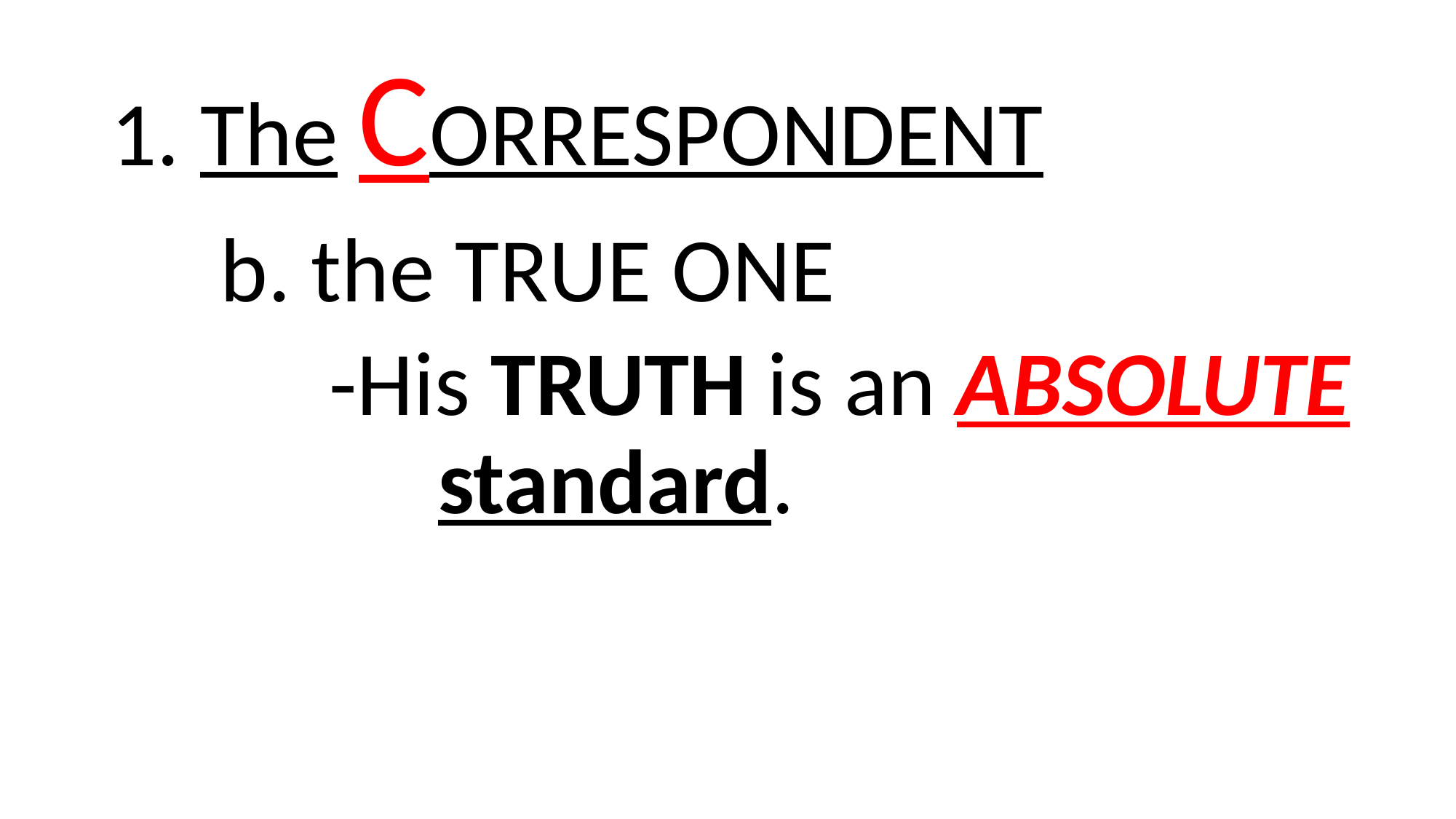

# 1. The CORRESPONDENT
	b. the TRUE ONE
		-His TRUTH is an ABSOLUTE 				standard.